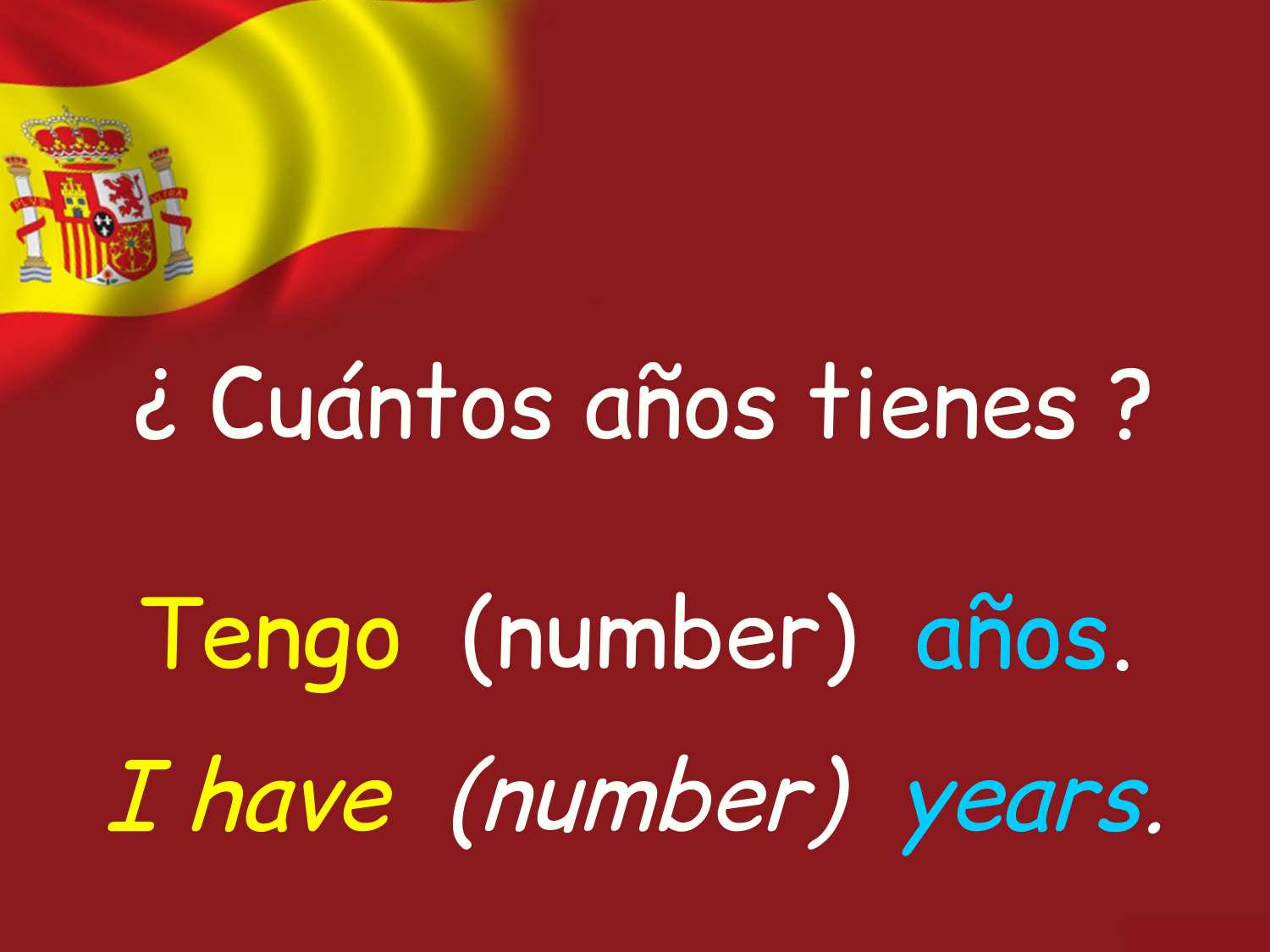

¿ Cuántos años tienes ?
Tengo  (number)  años.
I have  (number)  years.